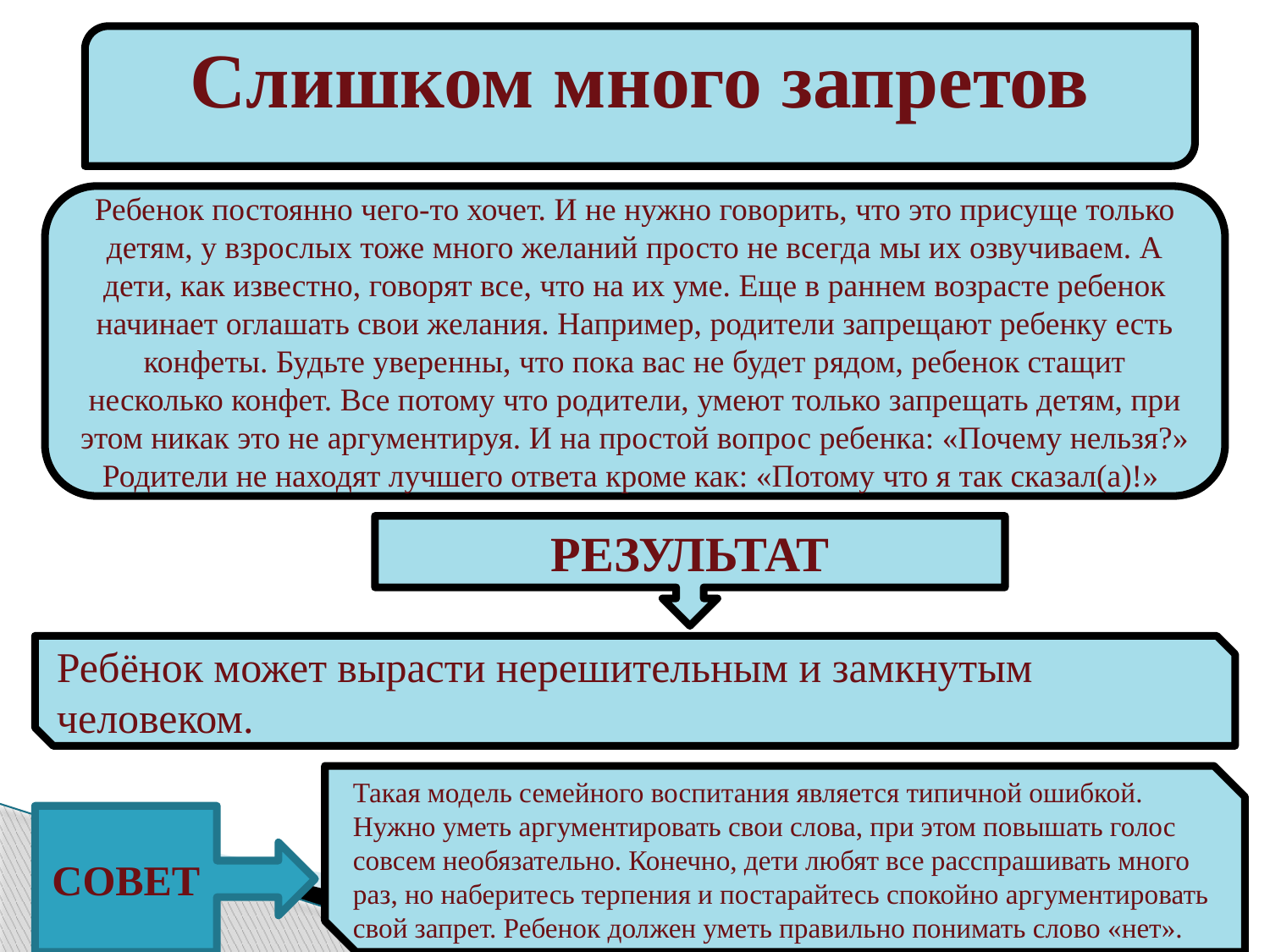

Слишком много запретов

Ребенок постоянно чего-то хочет. И не нужно говорить, что это присуще только детям, у взрослых тоже много желаний просто не всегда мы их озвучиваем. А дети, как известно, говорят все, что на их уме. Еще в раннем возрасте ребенок начинает оглашать свои желания. Например, родители запрещают ребенку есть конфеты. Будьте уверенны, что пока вас не будет рядом, ребенок стащит несколько конфет. Все потому что родители, умеют только запрещать детям, при этом никак это не аргументируя. И на простой вопрос ребенка: «Почему нельзя?» Родители не находят лучшего ответа кроме как: «Потому что я так сказал(а)!»
РЕЗУЛЬТАТ

Ребёнок может вырасти нерешительным и замкнутым человеком.

Такая модель семейного воспитания является типичной ошибкой. Нужно уметь аргументировать свои слова, при этом повышать голос совсем необязательно. Конечно, дети любят все расспрашивать много раз, но наберитесь терпения и постарайтесь спокойно аргументировать свой запрет. Ребенок должен уметь правильно понимать слово «нет».
СОВЕТ